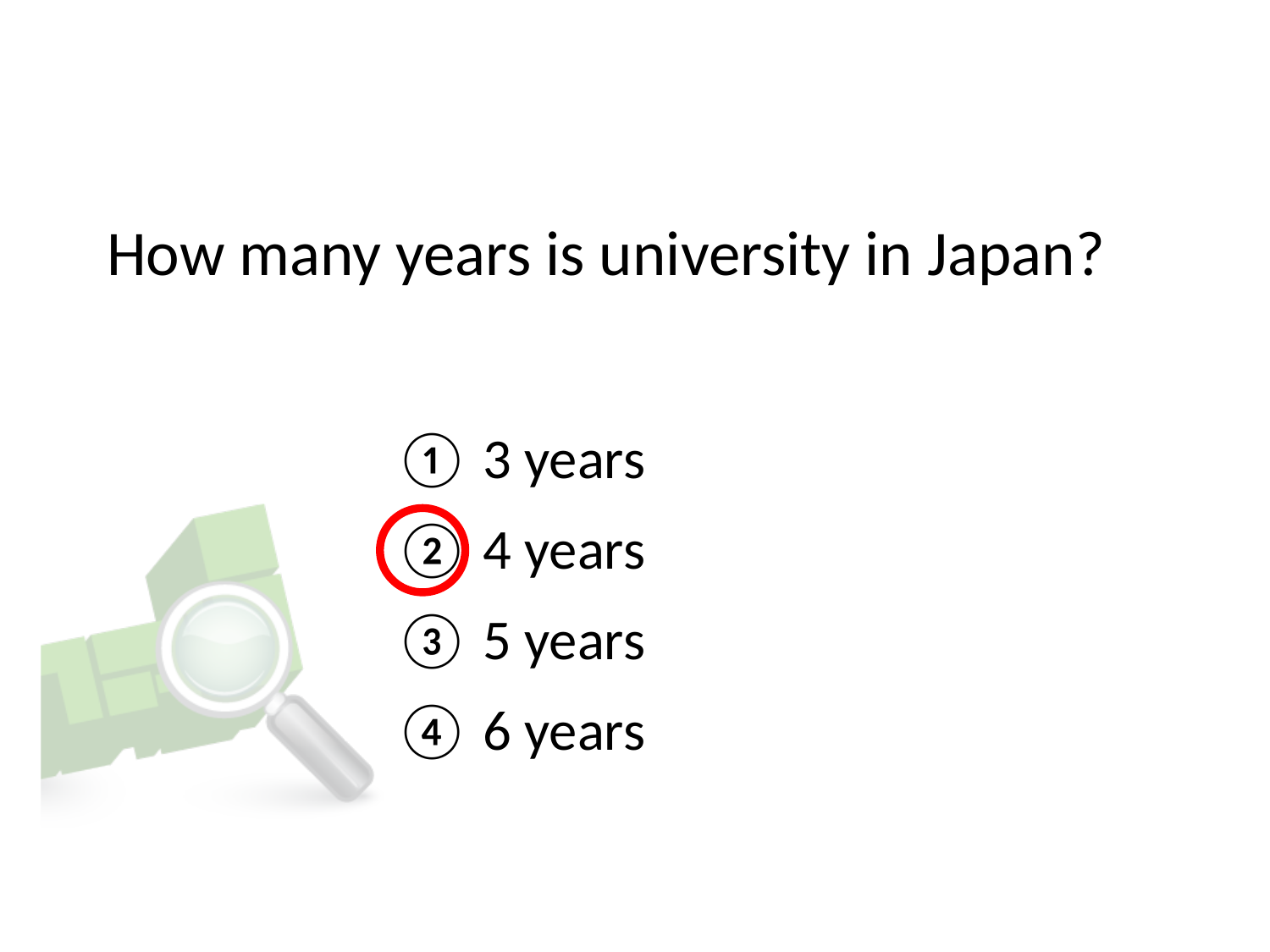

# How many years is university in Japan?
① 3 years
② 4 years
③ 5 years
④ 6 years